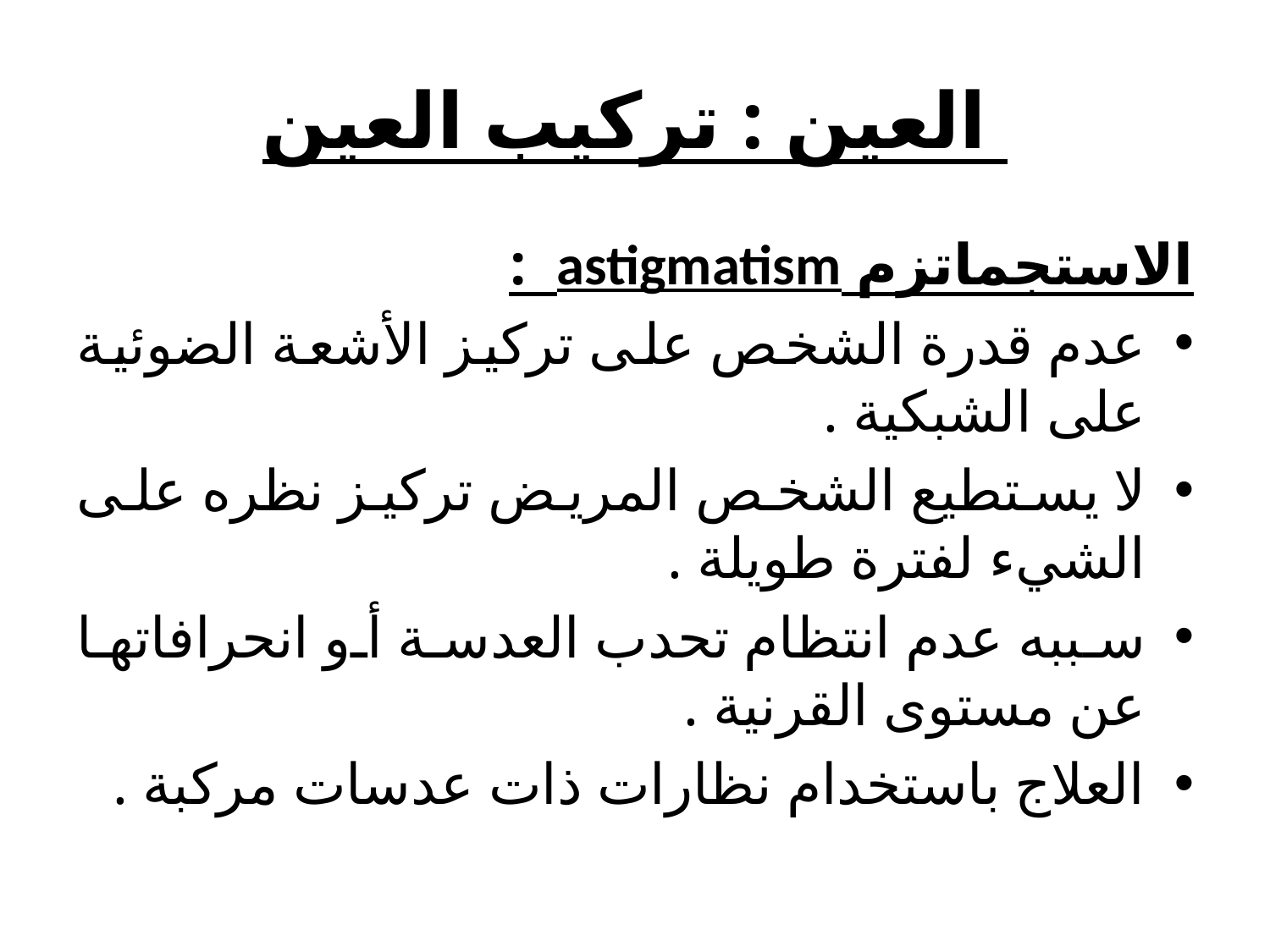

# العين : تركيب العين
الاستجماتزم astigmatism  :
عدم قدرة الشخص على تركيز الأشعة الضوئية على الشبكية .
لا يستطيع الشخص المريض تركيز نظره على الشيء لفترة طويلة .
سببه عدم انتظام تحدب العدسة أو انحرافاتها عن مستوى القرنية .
العلاج باستخدام نظارات ذات عدسات مركبة .